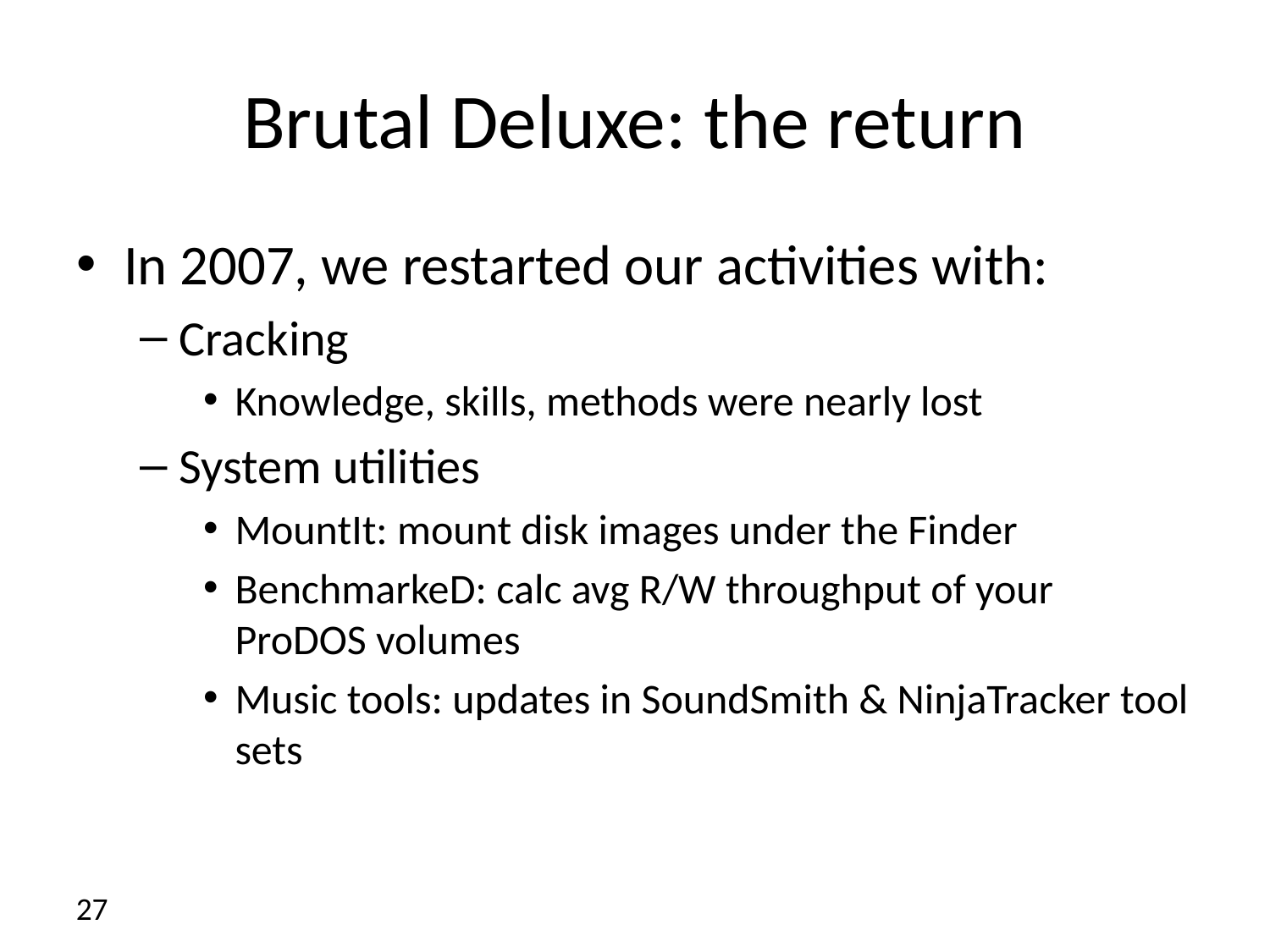

# Brutal Deluxe: the return
In 2007, we restarted our activities with:
Cracking
Knowledge, skills, methods were nearly lost
System utilities
MountIt: mount disk images under the Finder
BenchmarkeD: calc avg R/W throughput of your ProDOS volumes
Music tools: updates in SoundSmith & NinjaTracker tool sets

27